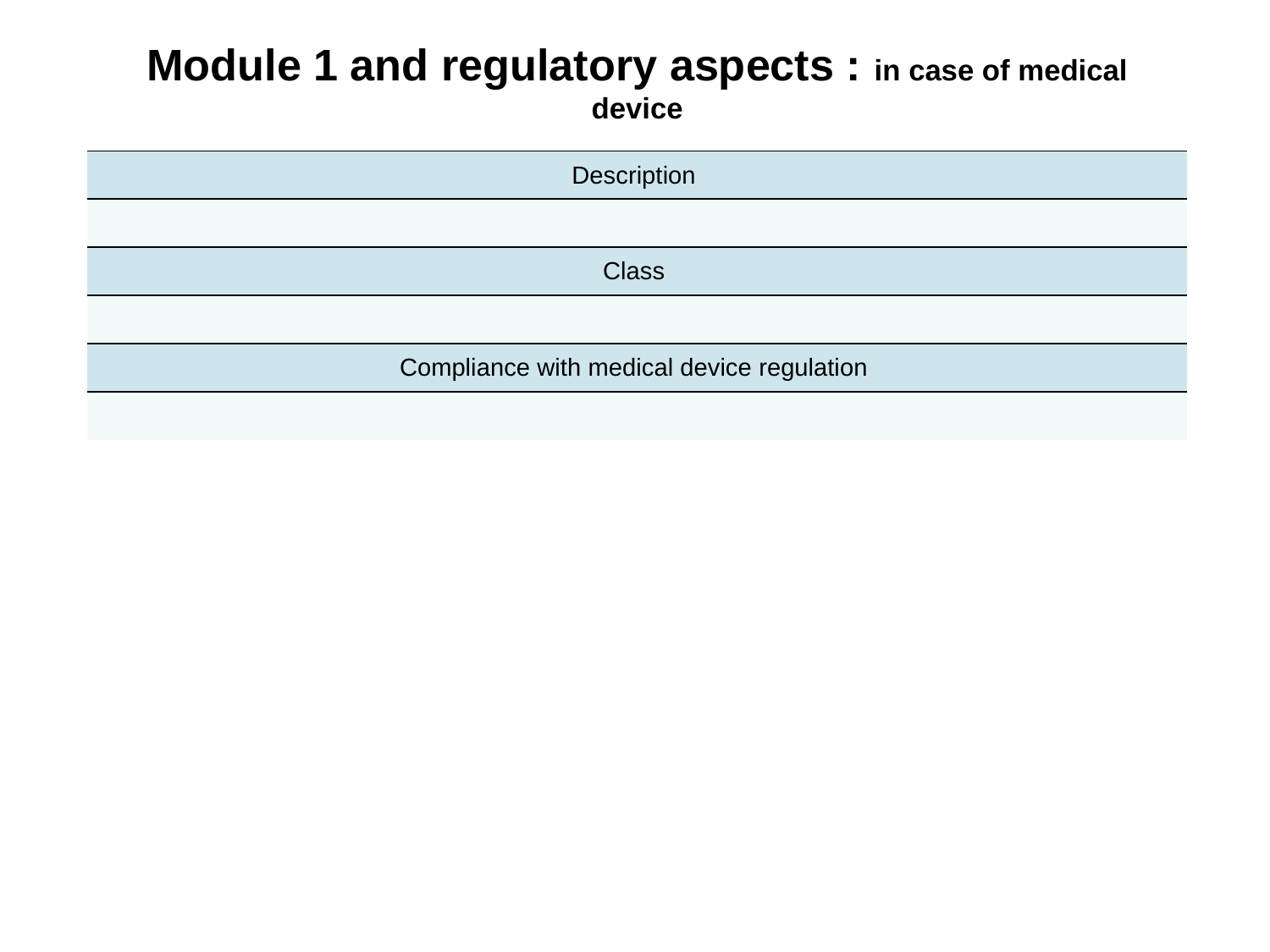

# Module 1 and regulatory aspects : in case of medical device
| Description |
| --- |
|  |
| Class |
|  |
| Compliance with medical device regulation |
|  |
5